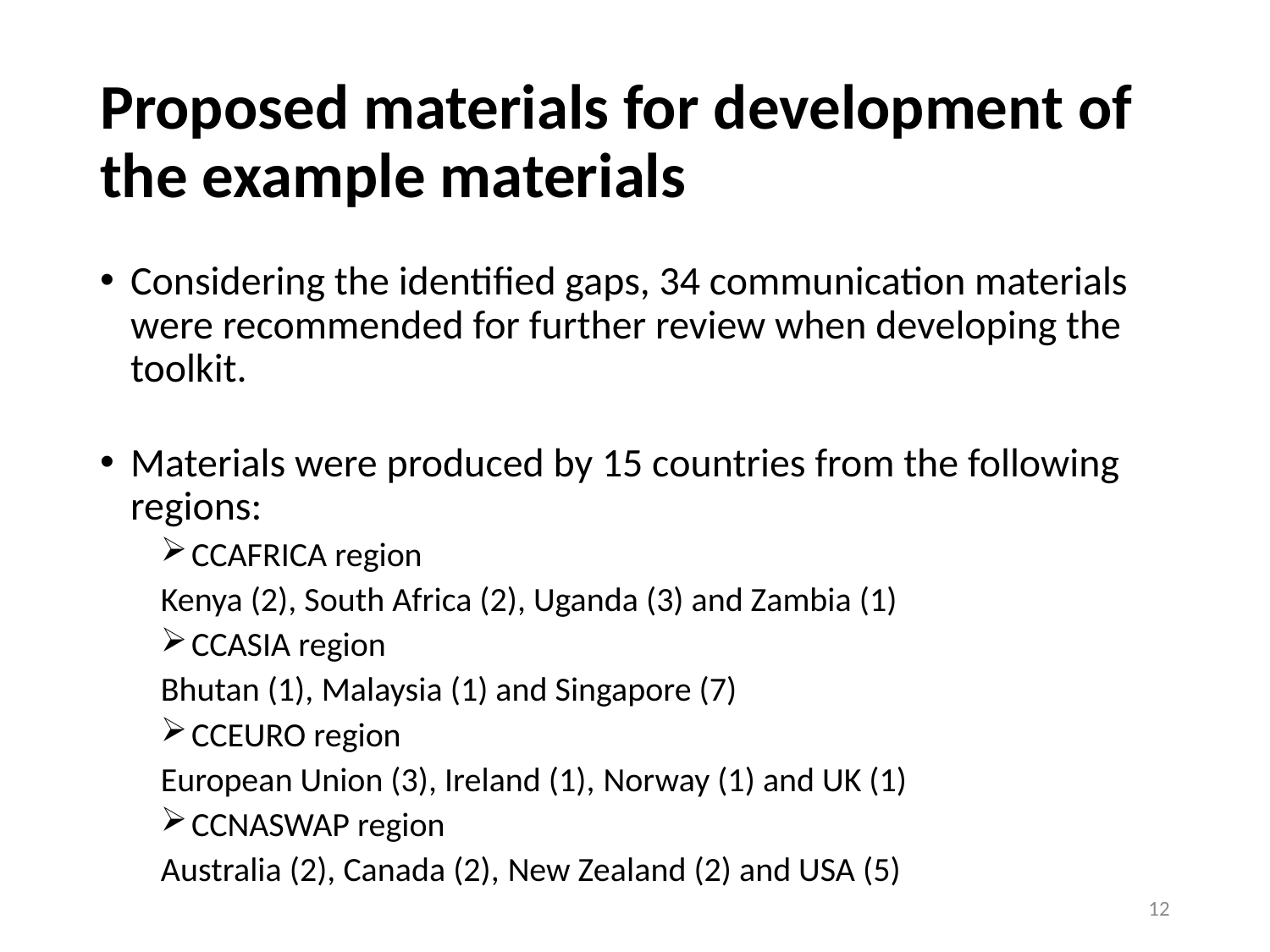

# Proposed materials for development of the example materials
Considering the identified gaps, 34 communication materials were recommended for further review when developing the toolkit.

Materials were produced by 15 countries from the following regions:
CCAFRICA region
	Kenya (2), South Africa (2), Uganda (3) and Zambia (1)
CCASIA region
	Bhutan (1), Malaysia (1) and Singapore (7)
CCEURO region
	European Union (3), Ireland (1), Norway (1) and UK (1)
CCNASWAP region
	Australia (2), Canada (2), New Zealand (2) and USA (5)
12